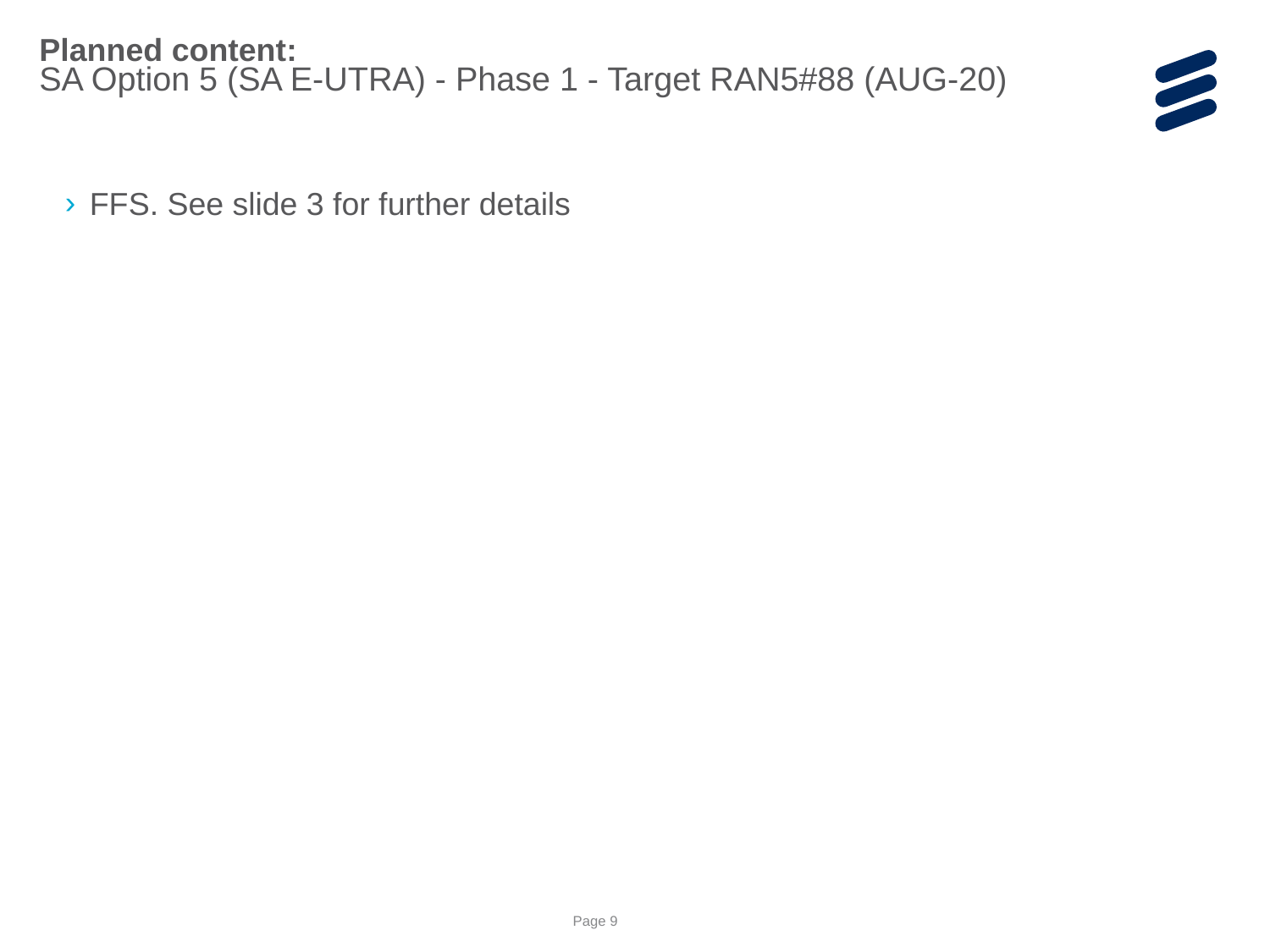

Planned content:
SA Option 5 (SA E-UTRA) - Phase 1 - Target RAN5#88 (AUG-20)

FFS. See slide 3 for further details